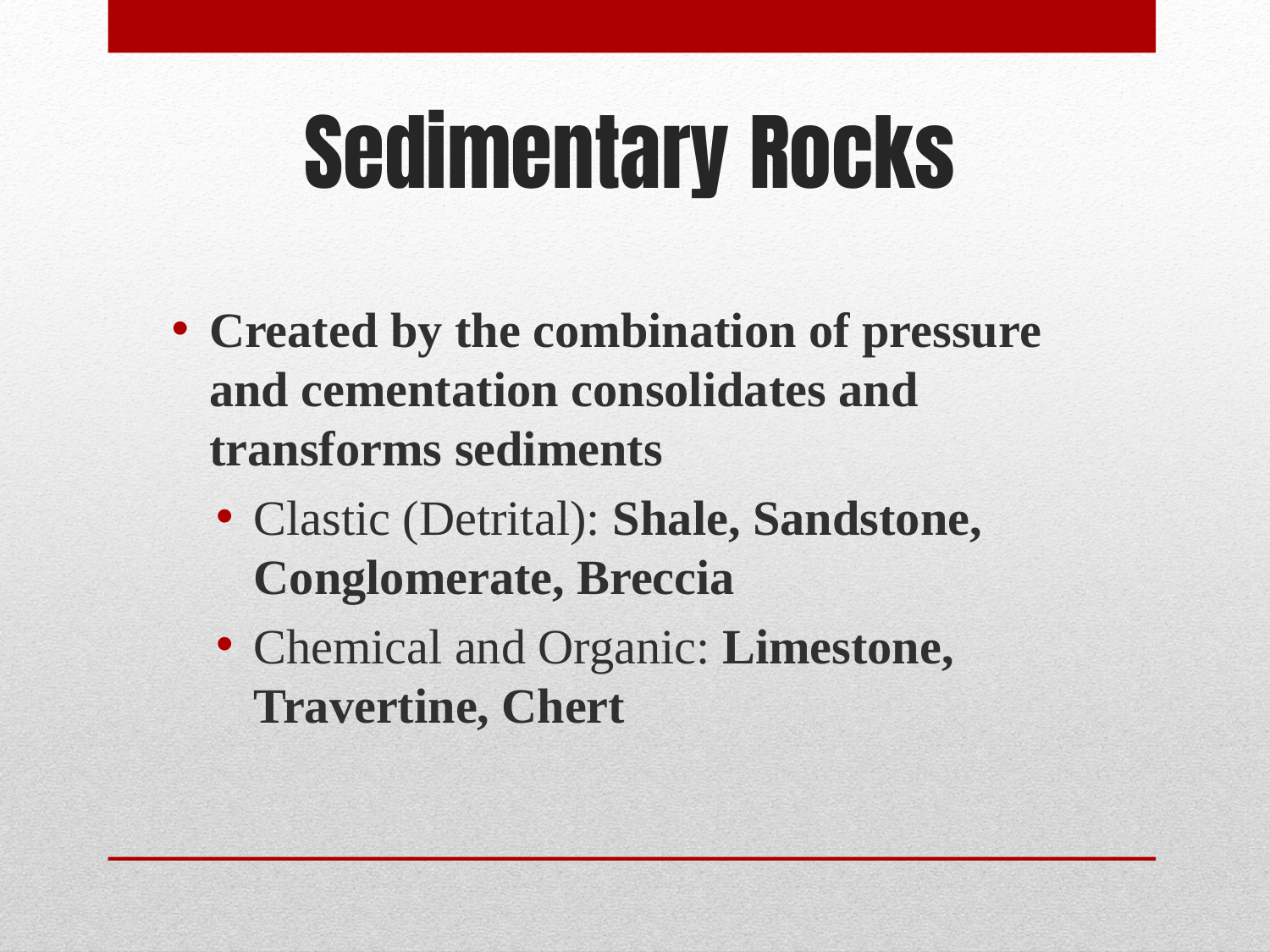

Sedimentary Rocks
Created by the combination of pressure and cementation consolidates and transforms sediments
Clastic (Detrital): Shale, Sandstone, Conglomerate, Breccia
Chemical and Organic: Limestone, Travertine, Chert